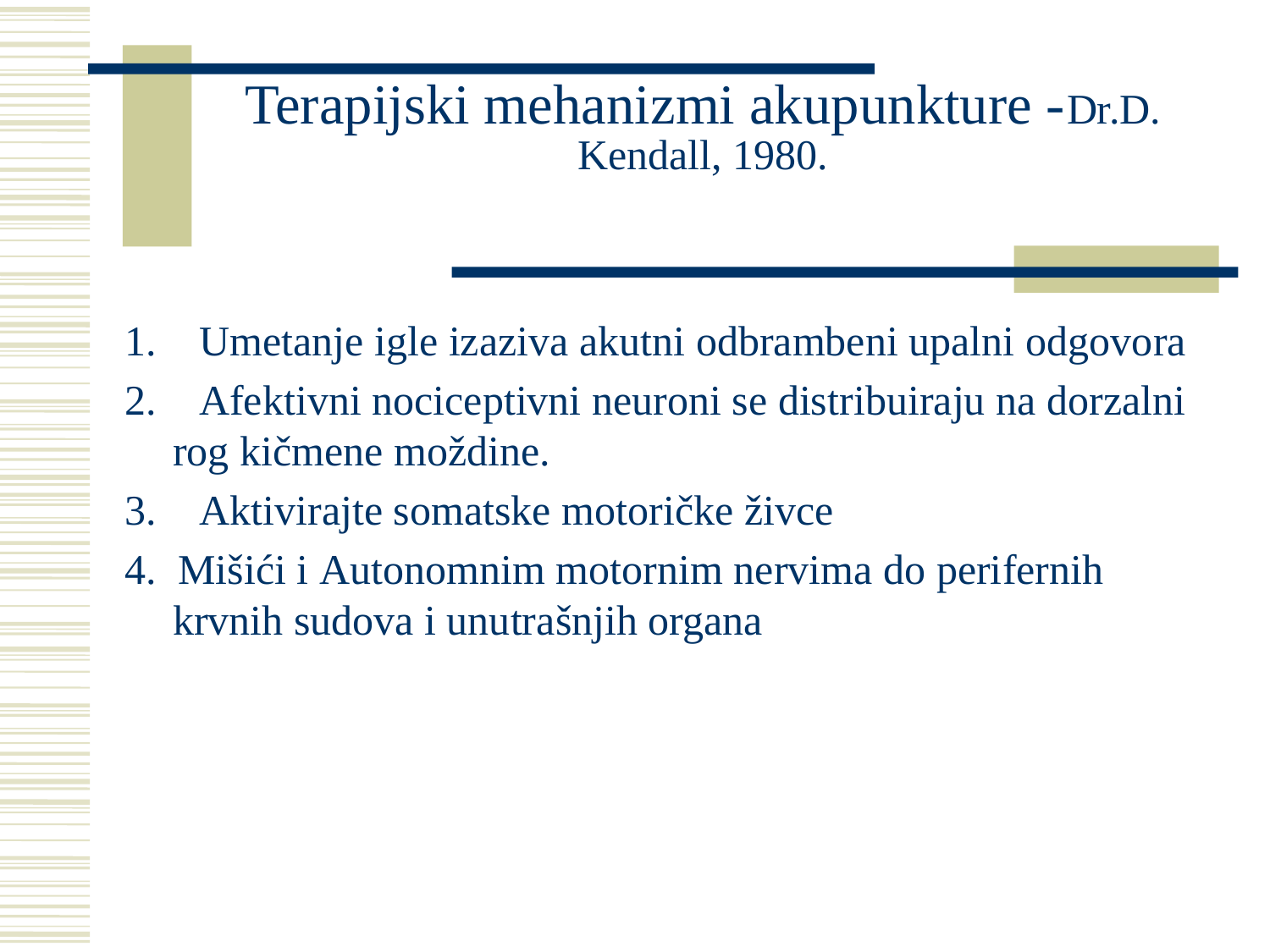

# Terapijski mehanizmi akupunkture -Dr.D. Kendall, 1980.
Umetanje igle izaziva akutni odbrambeni upalni odgovora
2.    Afektivni nociceptivni neuroni se distribuiraju na dorzalni rog kičmene moždine.
3.    Aktivirajte somatske motoričke živce
4.  Mišići i Autonomnim motornim nervima do perifernih krvnih sudova i unutrašnjih organa